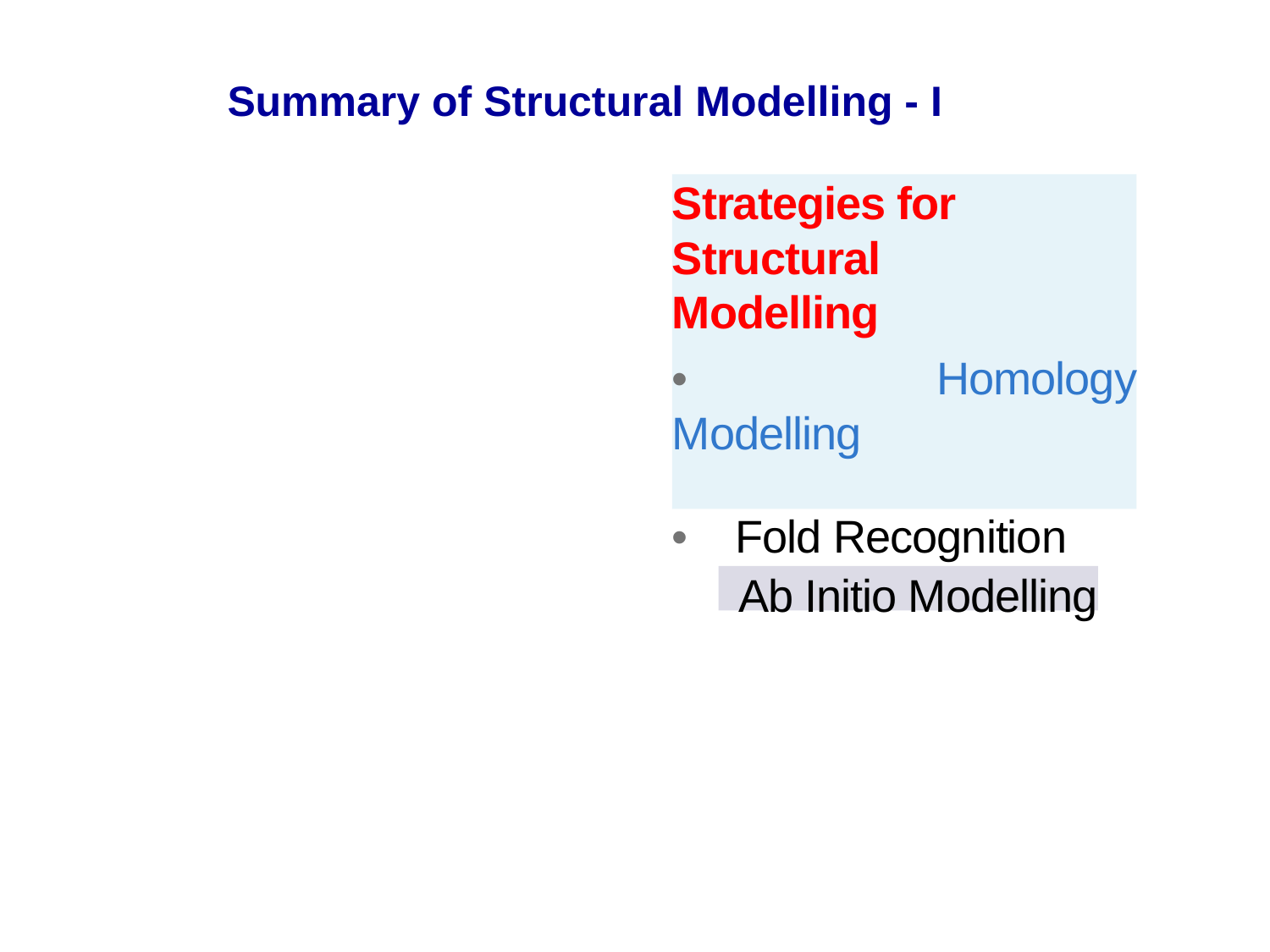

Summary of Structural Modelling - I
Strategies for
Structural
Modelling
•    Homology Modelling
•    Fold Recognition
Ab Initio Modelling